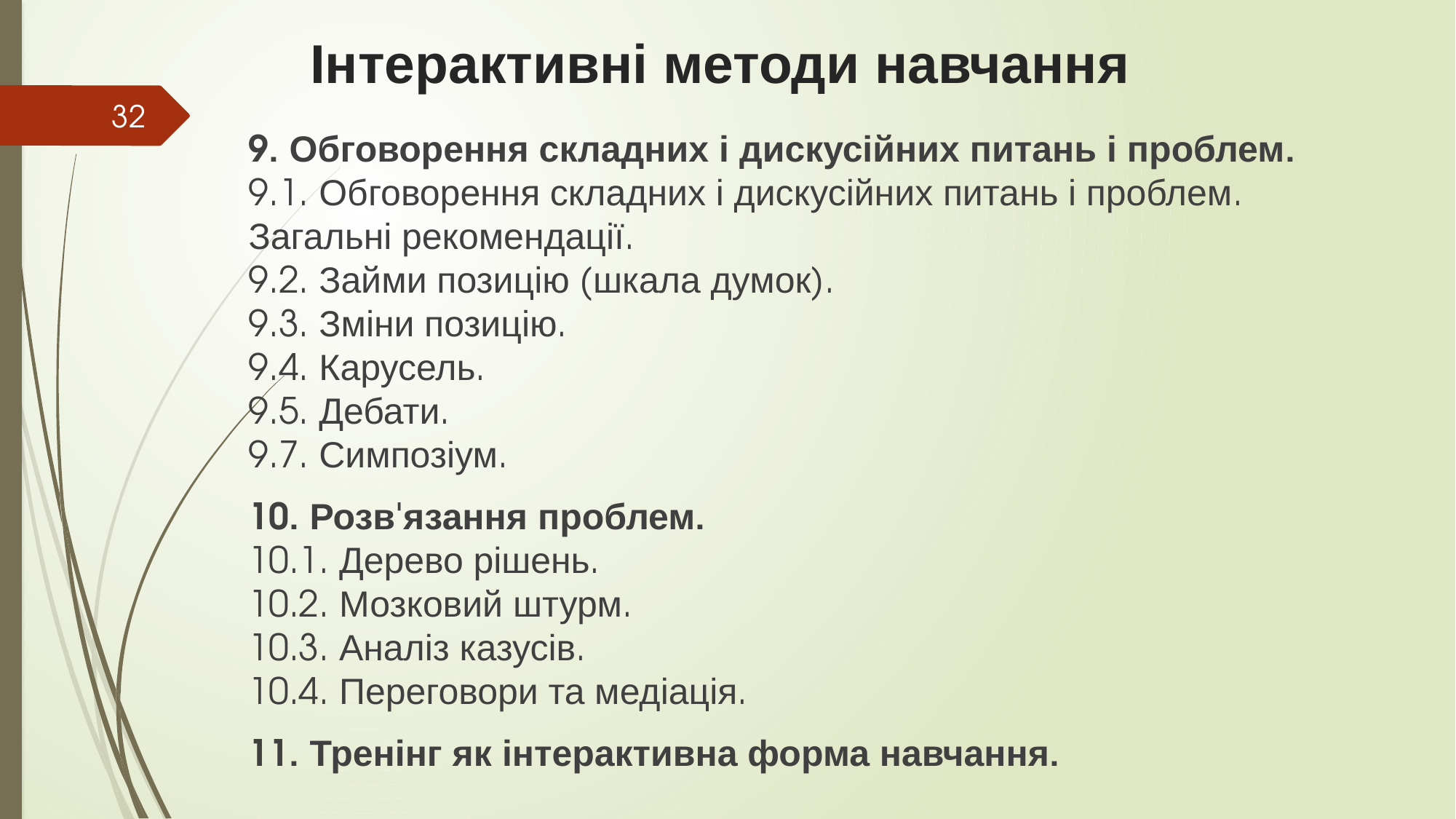

# Інтерактивні методи навчання
32
	9. Обговорення складних і дискусійних питань і проблем.
9.1. Обговорення складних і дискусійних питань і проблем. Загальні рекомендації.
9.2. Займи позицію (шкала думок).
9.3. Зміни позицію.
9.4. Карусель.
9.5. Дебати.
9.7. Симпозіум.
	10. Розв'язання проблем.
10.1. Дерево рішень.
10.2. Мозковий штурм.
10.3. Аналіз казусів.
10.4. Переговори та медіація.
	11. Тренінг як інтерактивна форма навчання.